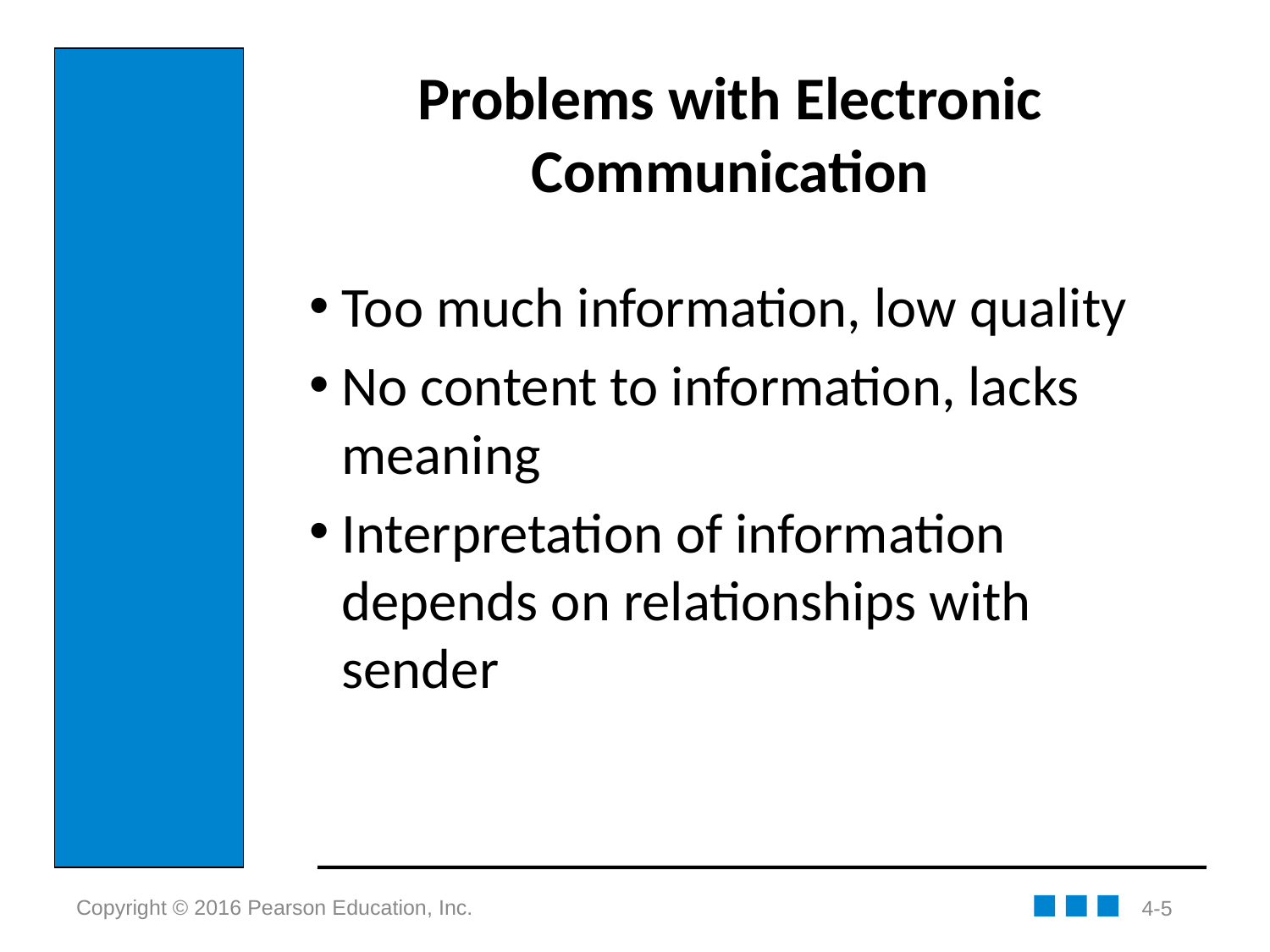

# Problems with Electronic Communication
Too much information, low quality
No content to information, lacks meaning
Interpretation of information depends on relationships with sender

4-5
Copyright © 2016 Pearson Education, Inc.